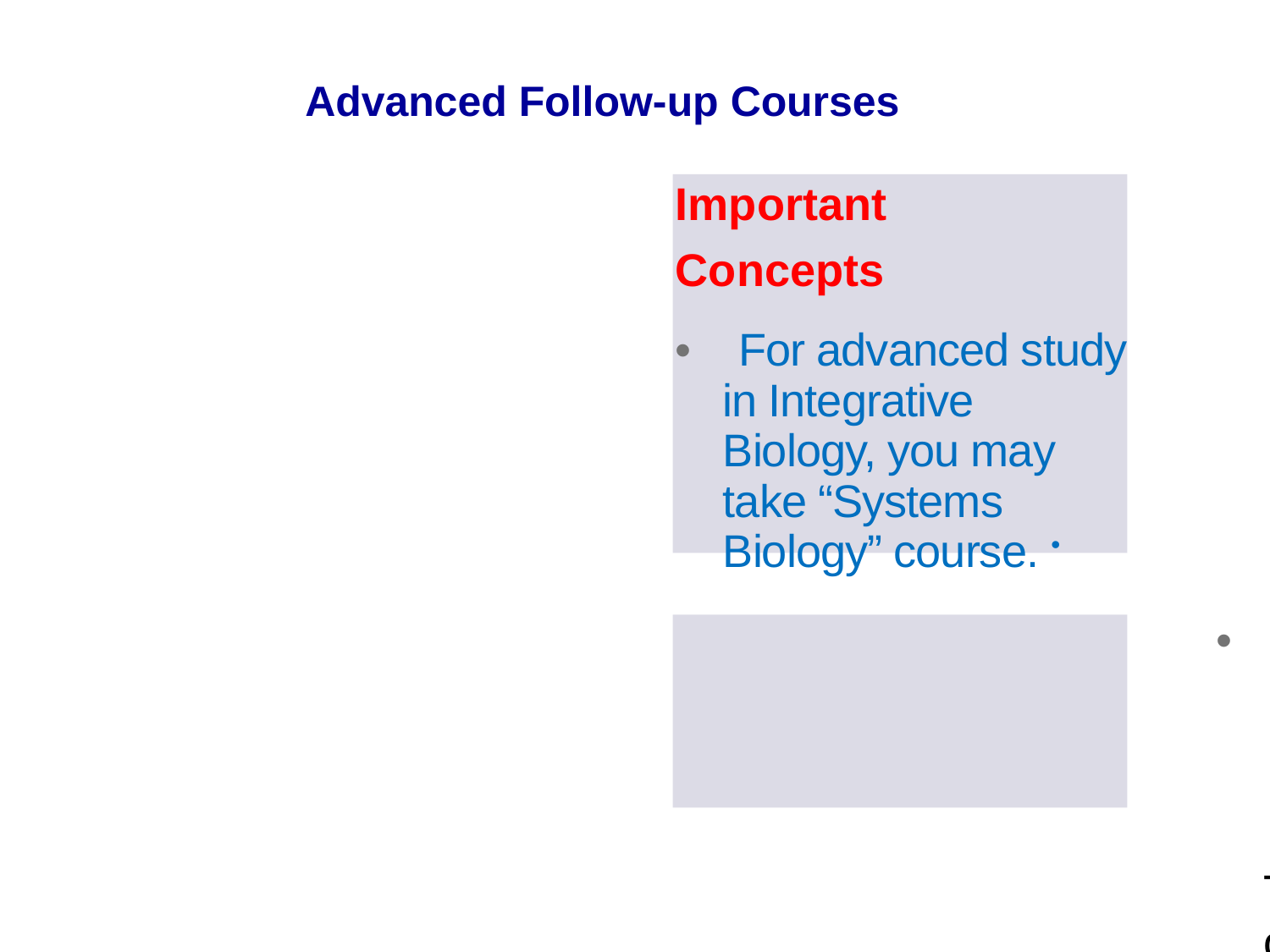

Advanced Follow-up Courses
Important
Concepts
•    For advanced study in Integrative Biology, you may take “Systems Biology” course. •
•    Topics: Metabolomics, Transcriptomics, Network Biology etc